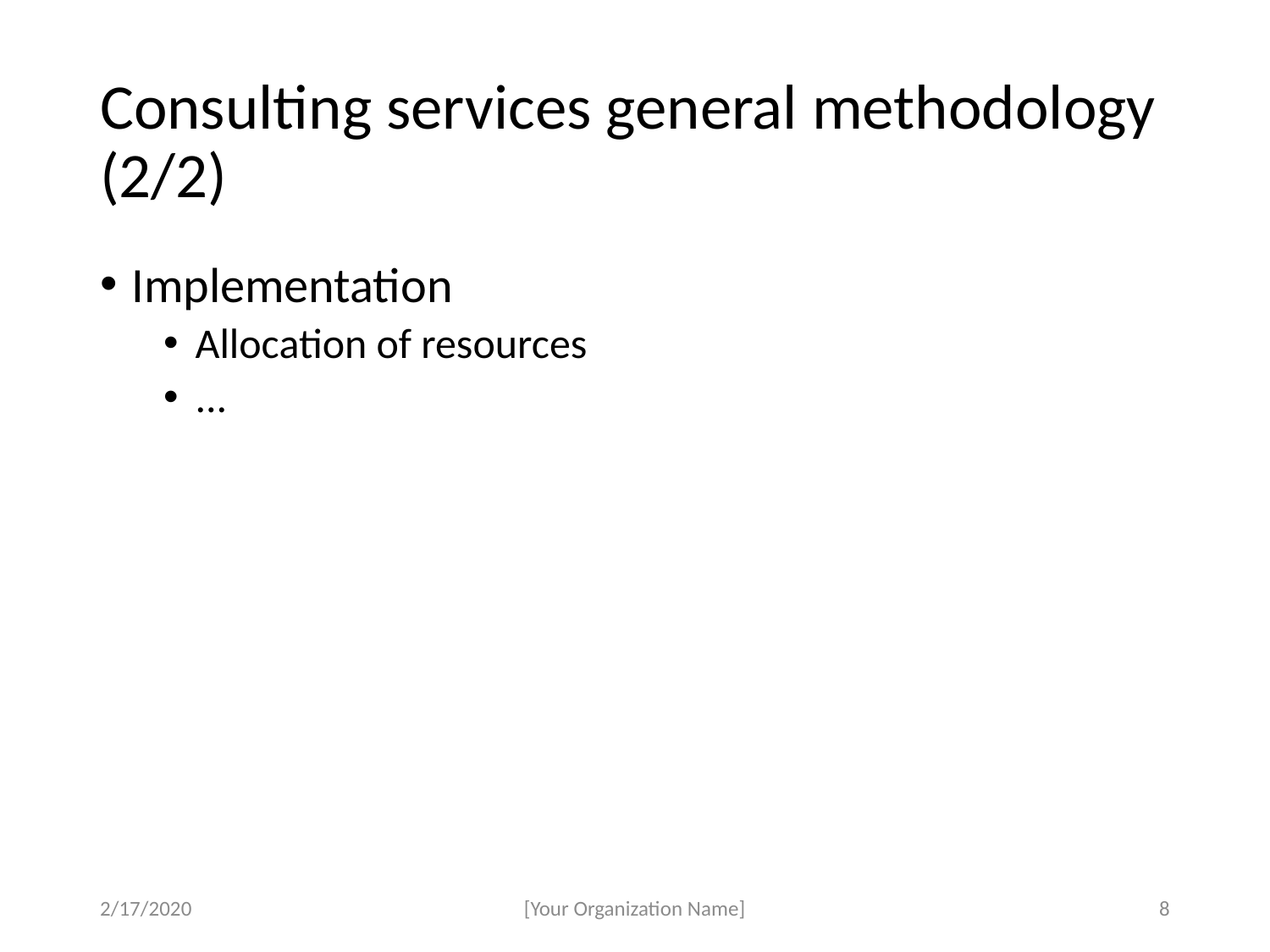

# Consulting services general methodology (2/2)
Implementation
Allocation of resources
...
2/17/2020
[Your Organization Name]
8